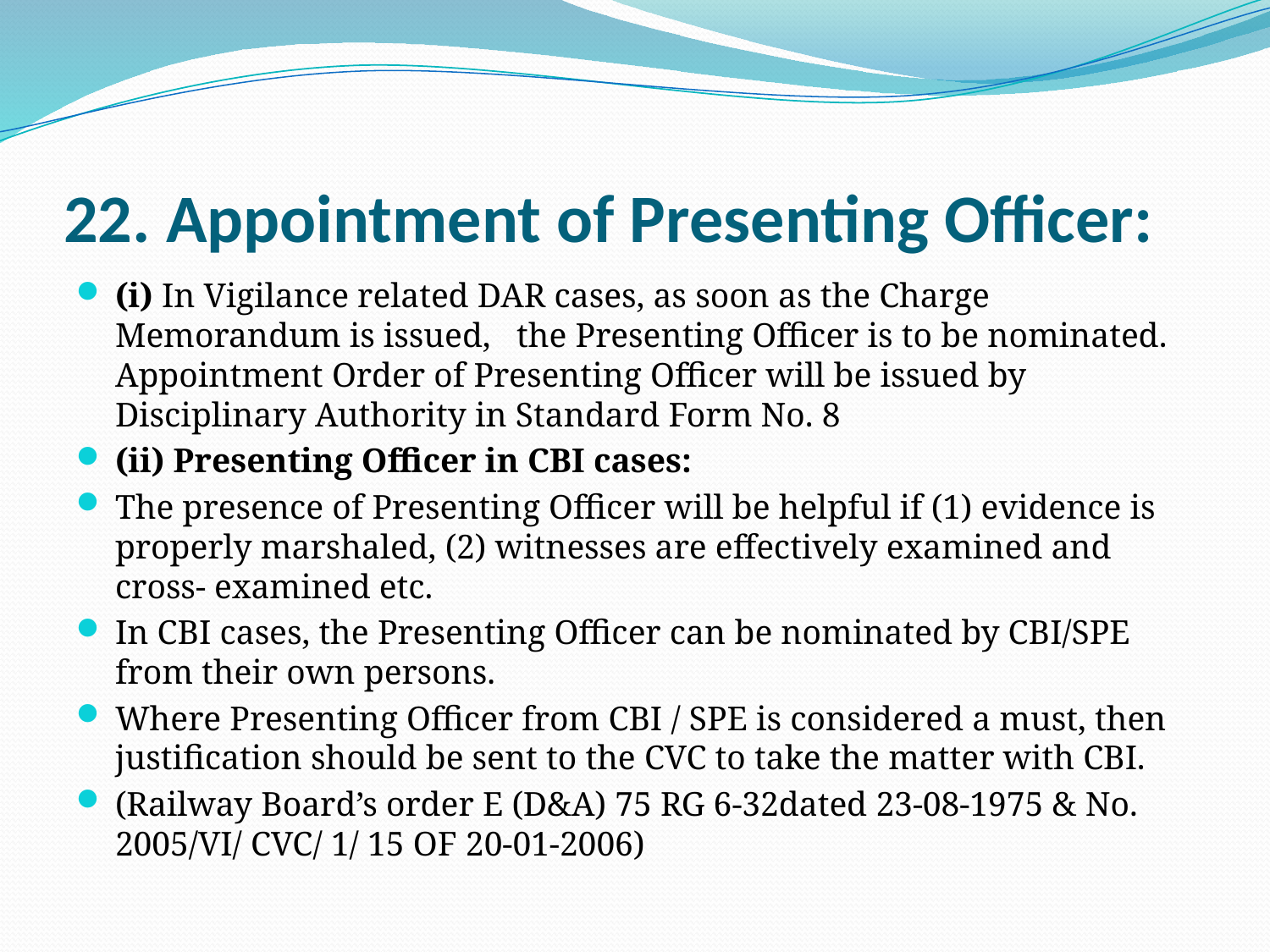

# 22. Appointment of Presenting Officer:
(i) In Vigilance related DAR cases, as soon as the Charge Memorandum is issued,   the Presenting Officer is to be nominated. Appointment Order of Presenting Officer will be issued by Disciplinary Authority in Standard Form No. 8
(ii) Presenting Officer in CBI cases:
The presence of Presenting Officer will be helpful if (1) evidence is properly marshaled, (2) witnesses are effectively examined and cross- examined etc.
In CBI cases, the Presenting Officer can be nominated by CBI/SPE from their own persons.
Where Presenting Officer from CBI / SPE is considered a must, then justification should be sent to the CVC to take the matter with CBI.
(Railway Board’s order E (D&A) 75 RG 6-32dated 23-08-1975 & No. 2005/VI/ CVC/ 1/ 15 OF 20-01-2006)